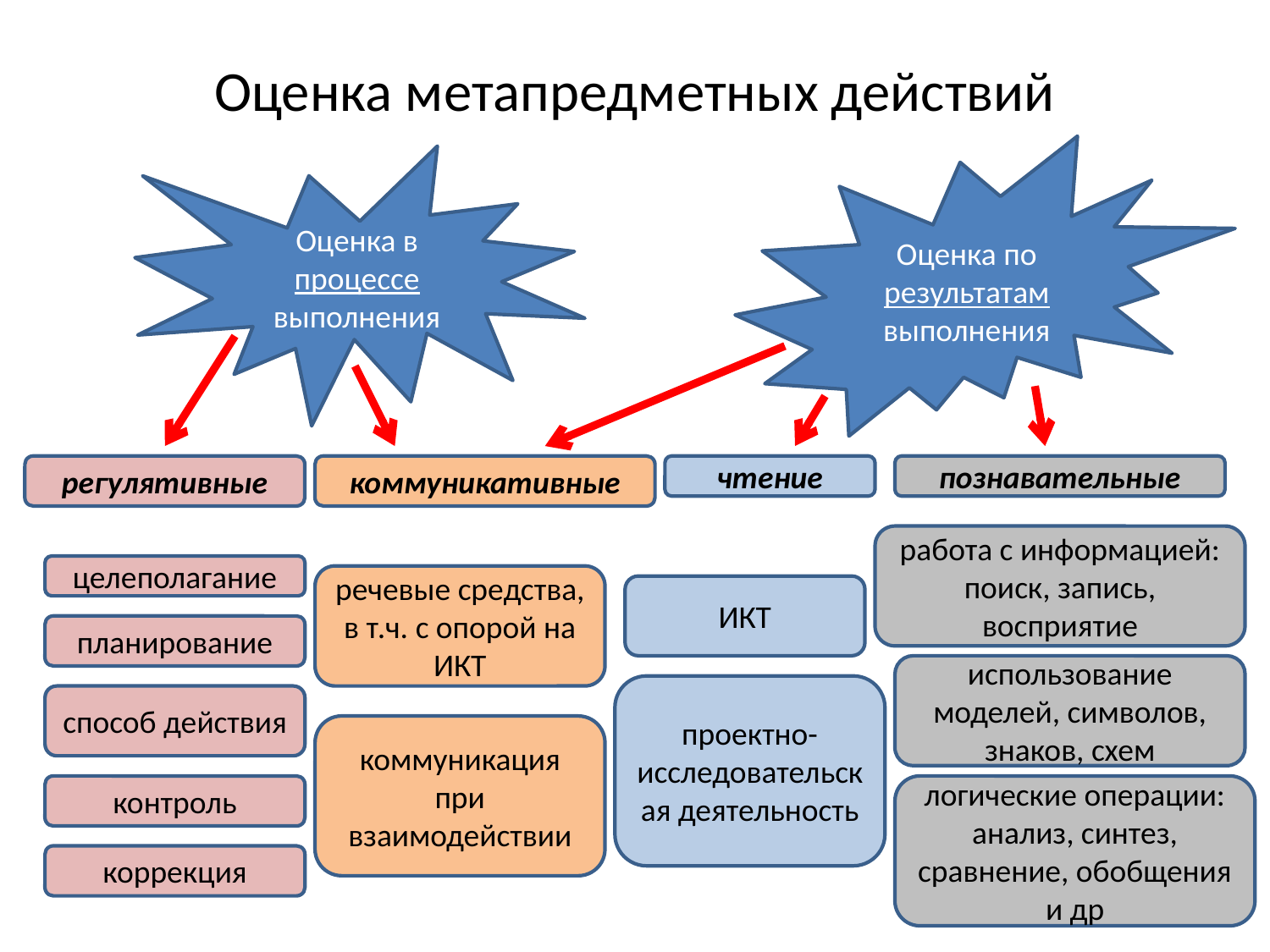

# Оценка метапредметных действий
Оценка по результатам выполнения

Оценка в процессе выполнения
регулятивные
коммуникативные
чтение
познавательные
работа с информацией: поиск, запись, восприятие
целеполагание
речевые средства, в т.ч. с опорой на ИКТ
ИКТ
планирование
использование моделей, символов, знаков, схем
проектно-исследовательская деятельность
способ действия
коммуникация при взаимодействии
контроль
логические операции: анализ, синтез, сравнение, обобщения и др
коррекция